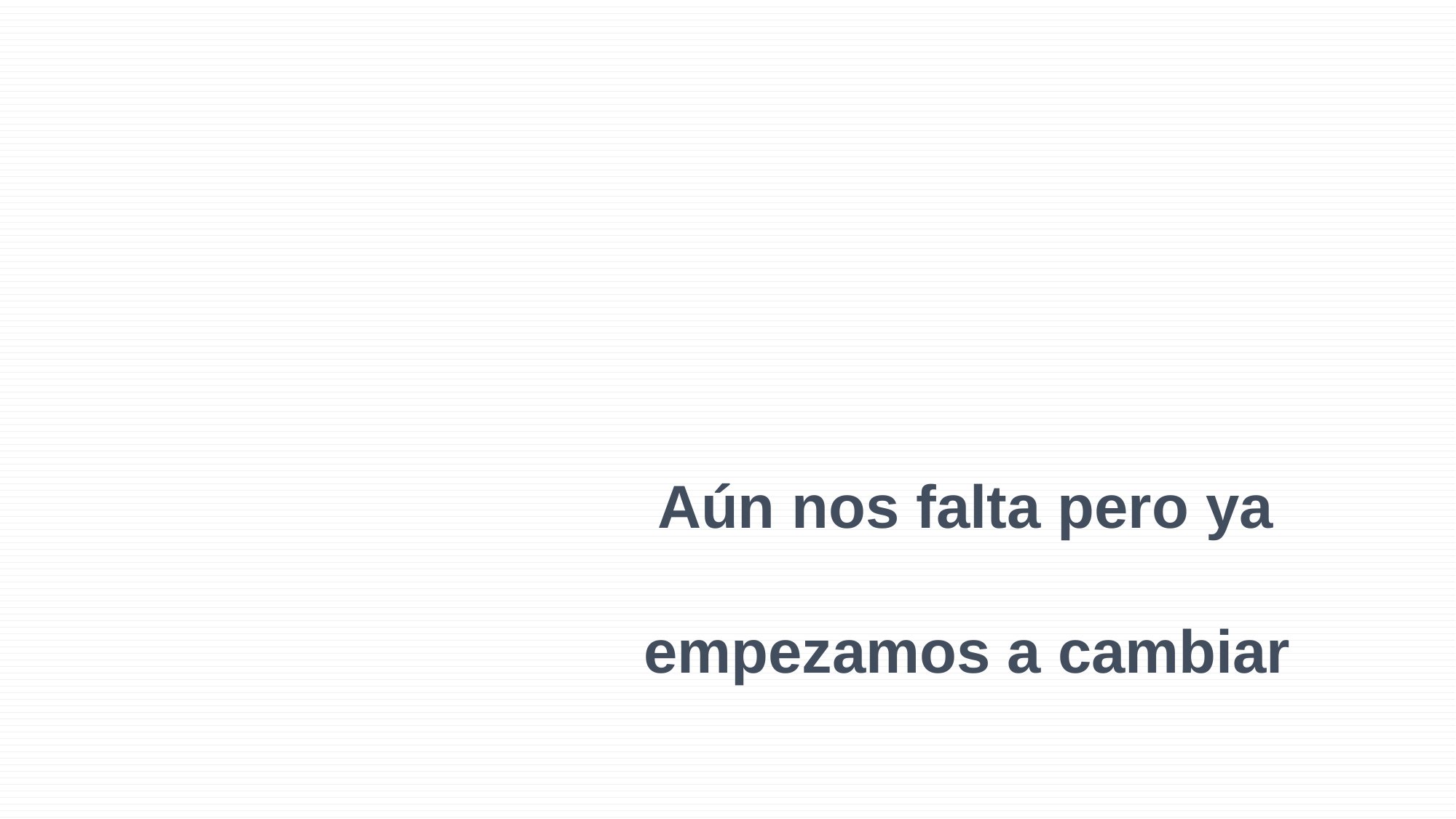

Aún nos falta pero ya

empezamos a cambiar